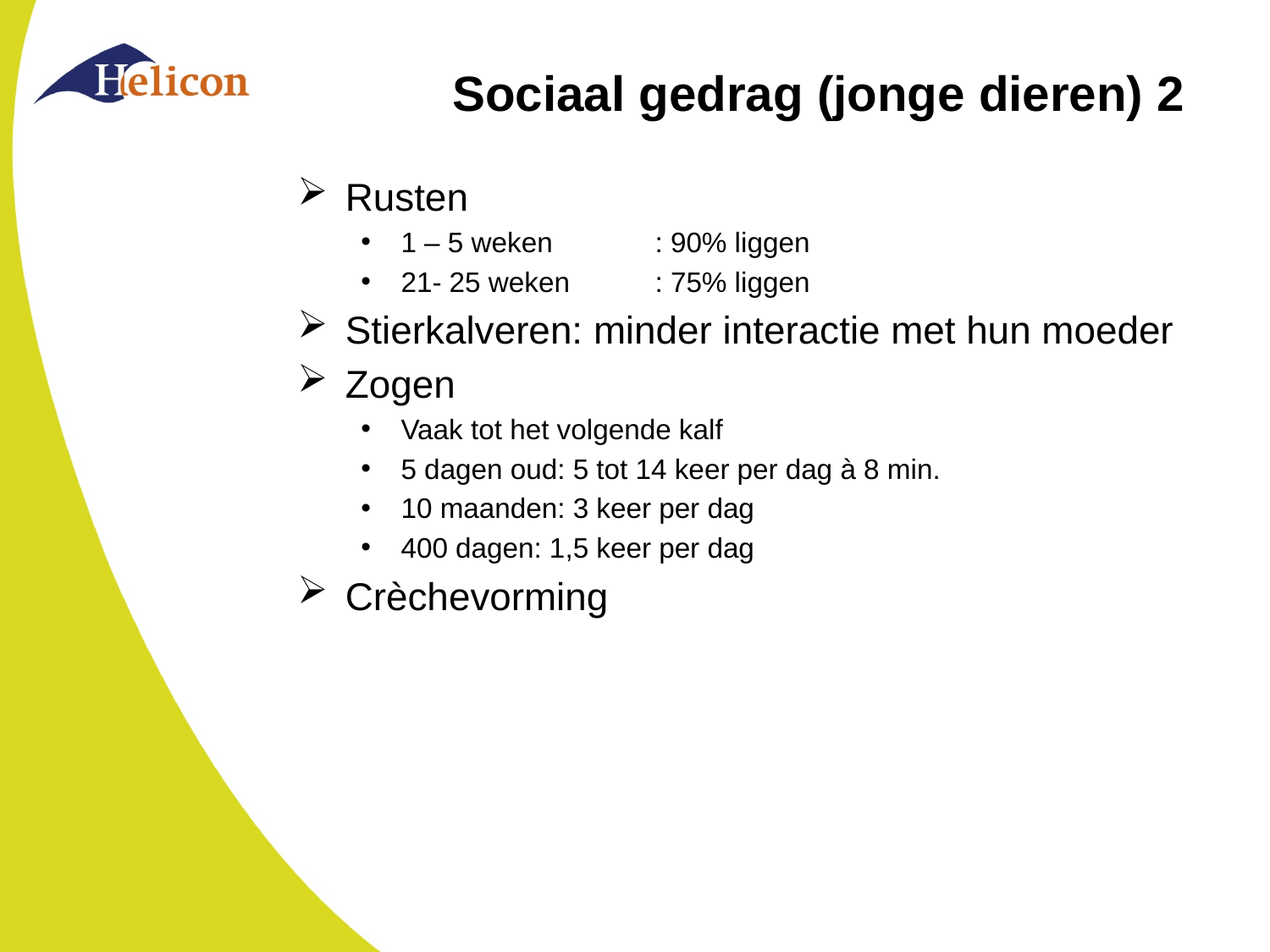

# Sociaal gedrag (jonge dieren) 2
Rusten
1 – 5 weken	: 90% liggen
21- 25 weken	: 75% liggen
Stierkalveren: minder interactie met hun moeder
Zogen
Vaak tot het volgende kalf
5 dagen oud: 5 tot 14 keer per dag à 8 min.
10 maanden: 3 keer per dag
400 dagen: 1,5 keer per dag
Crèchevorming